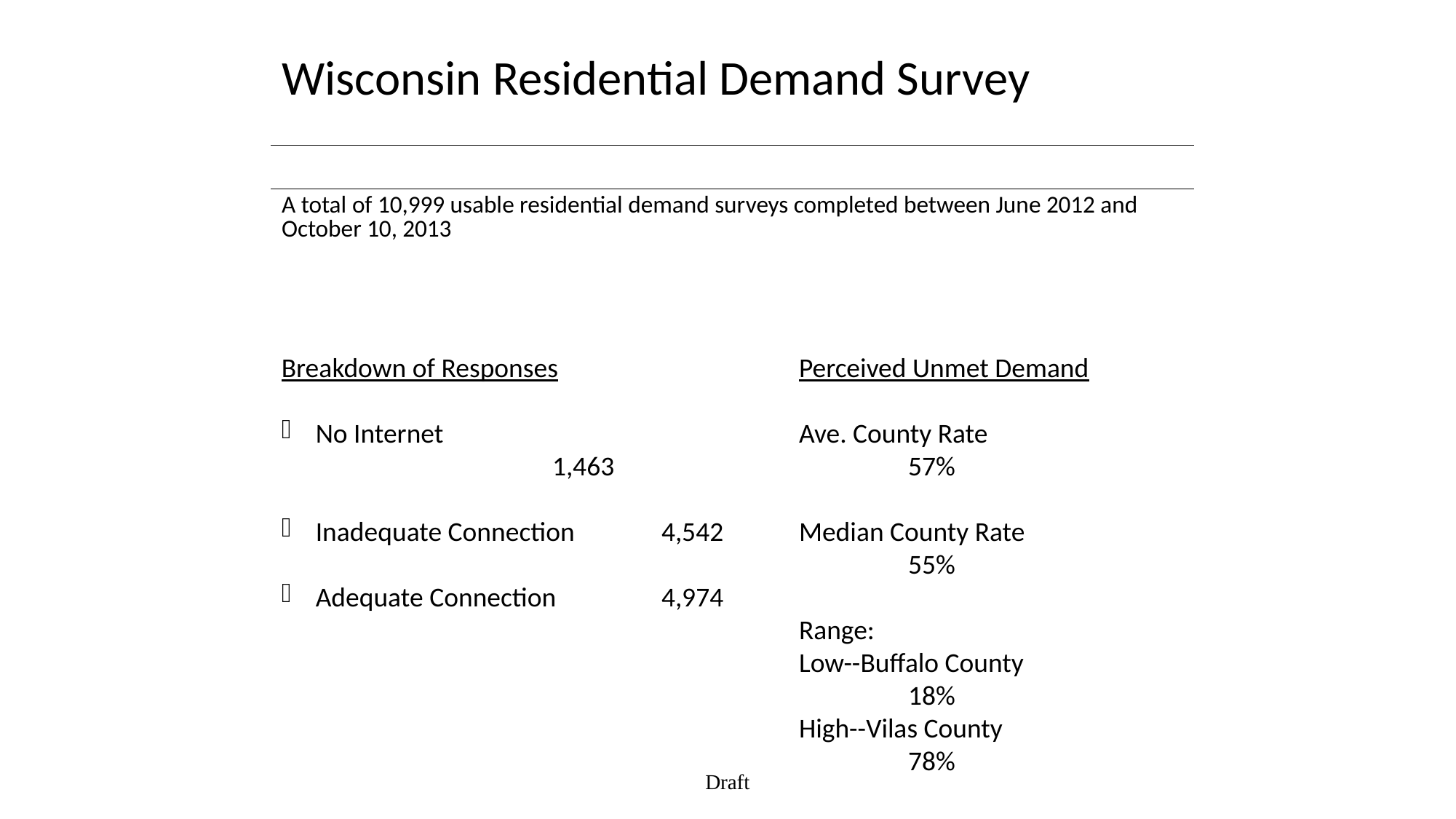

| Wisconsin Residential Demand Survey |  |  |
| --- | --- | --- |
|  |  |  |
| A total of 10,999 usable residential demand surveys completed between June 2012 and October 10, 2013 |  |  |
Breakdown of Responses

No Internet				   1,463

Inadequate Connection	   4,542

Adequate Connection	   4,974
Perceived Unmet Demand

Ave. County Rate			57%

Median County Rate		55%

Range:
Low--Buffalo County		18%
High--Vilas County			78%

Draft